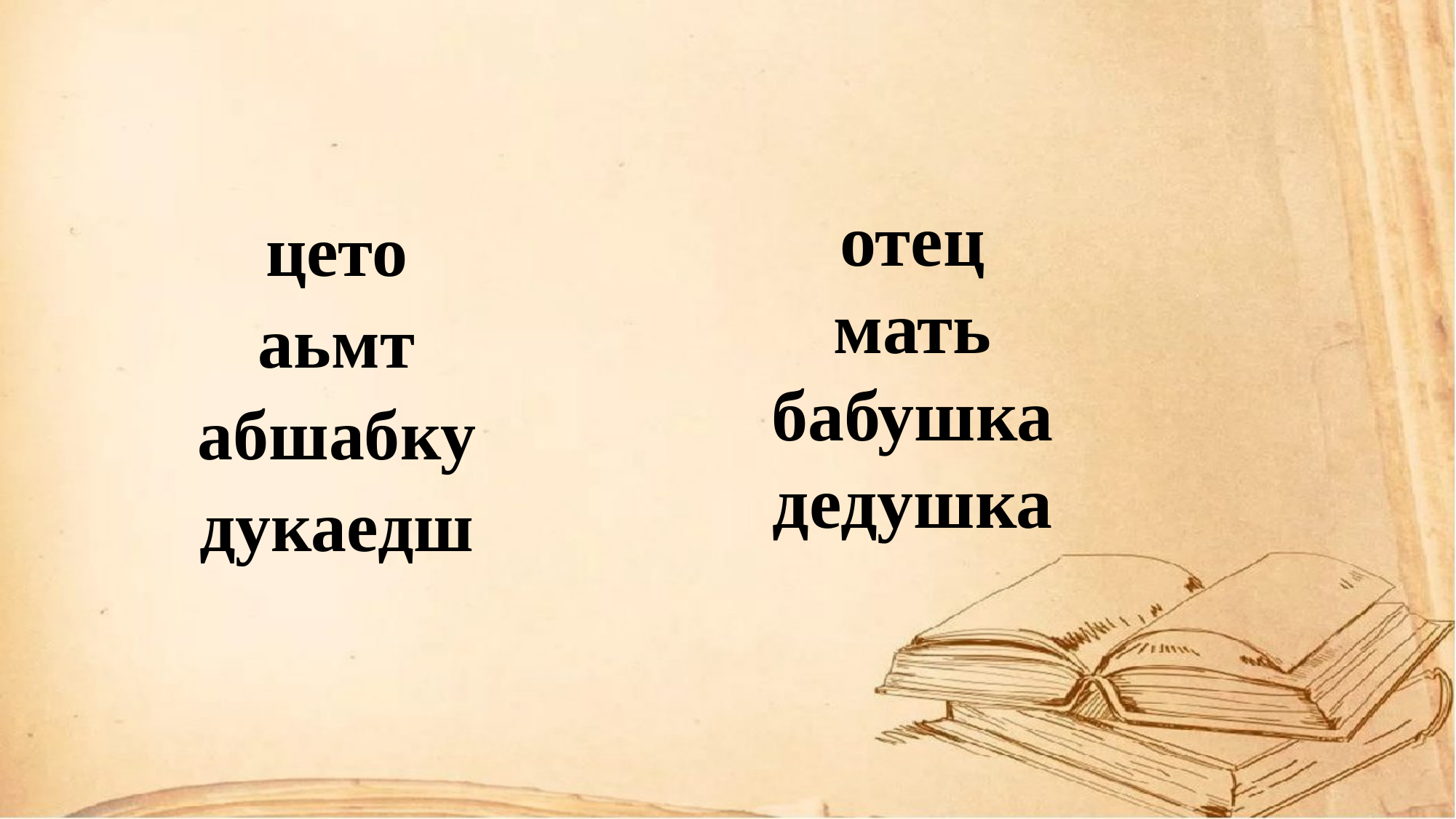

цето
аьмт
абшабку
дукаедш

отец
мать
бабушка
дедушка